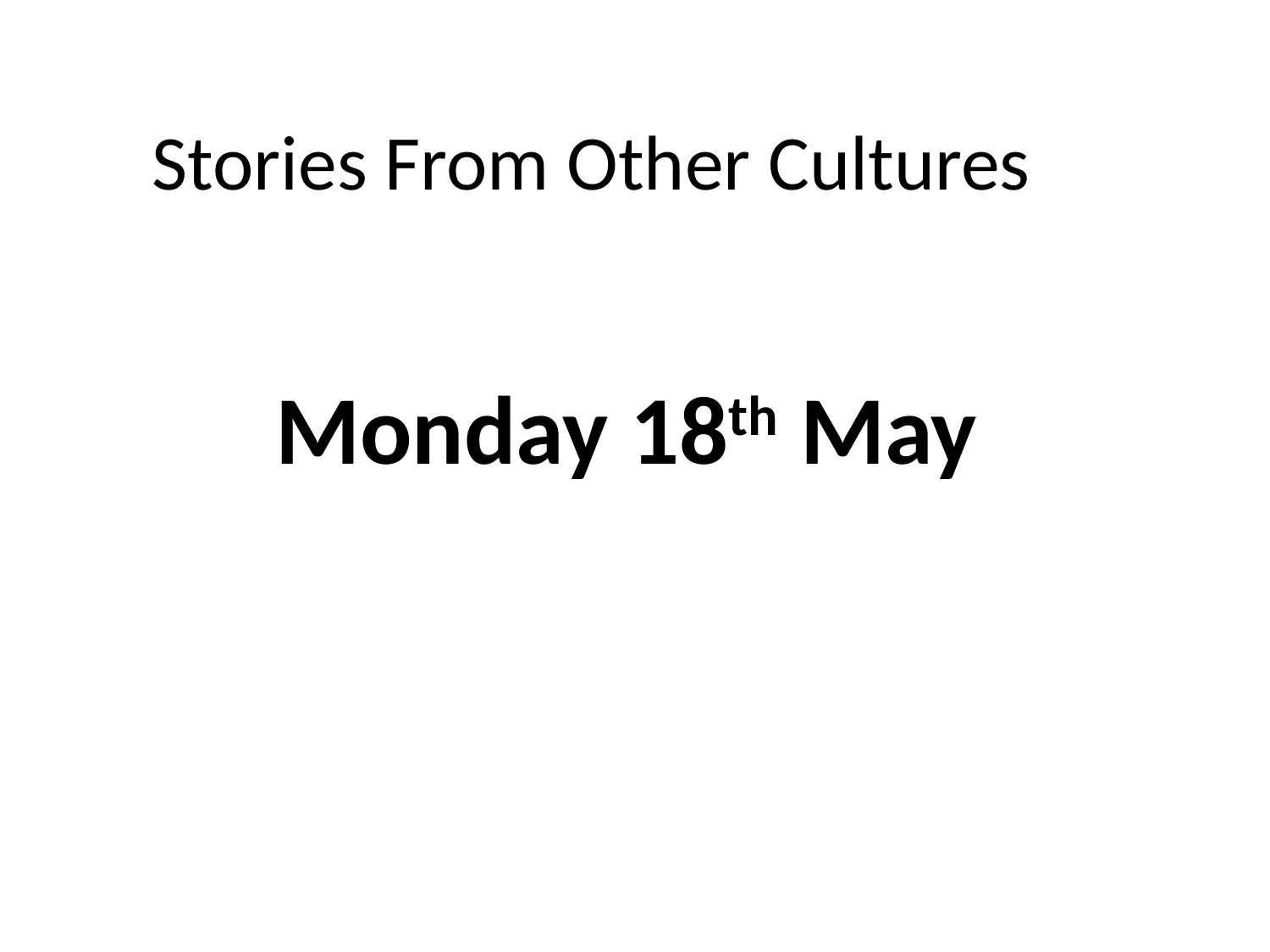

Stories From Other Cultures
# Monday 18th May